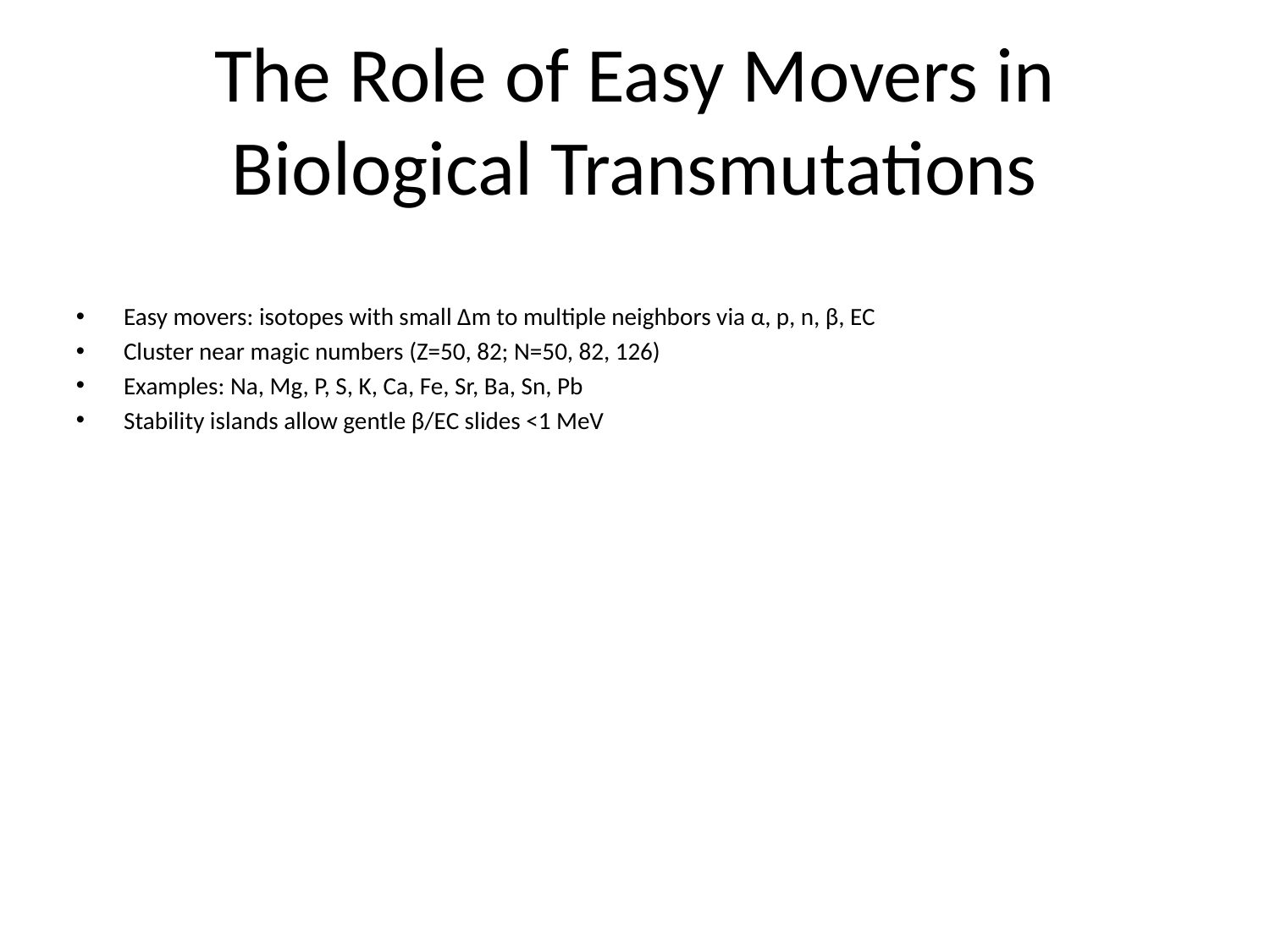

# The Role of Easy Movers in Biological Transmutations

Easy movers: isotopes with small Δm to multiple neighbors via α, p, n, β, EC
Cluster near magic numbers (Z=50, 82; N=50, 82, 126)
Examples: Na, Mg, P, S, K, Ca, Fe, Sr, Ba, Sn, Pb
Stability islands allow gentle β/EC slides <1 MeV